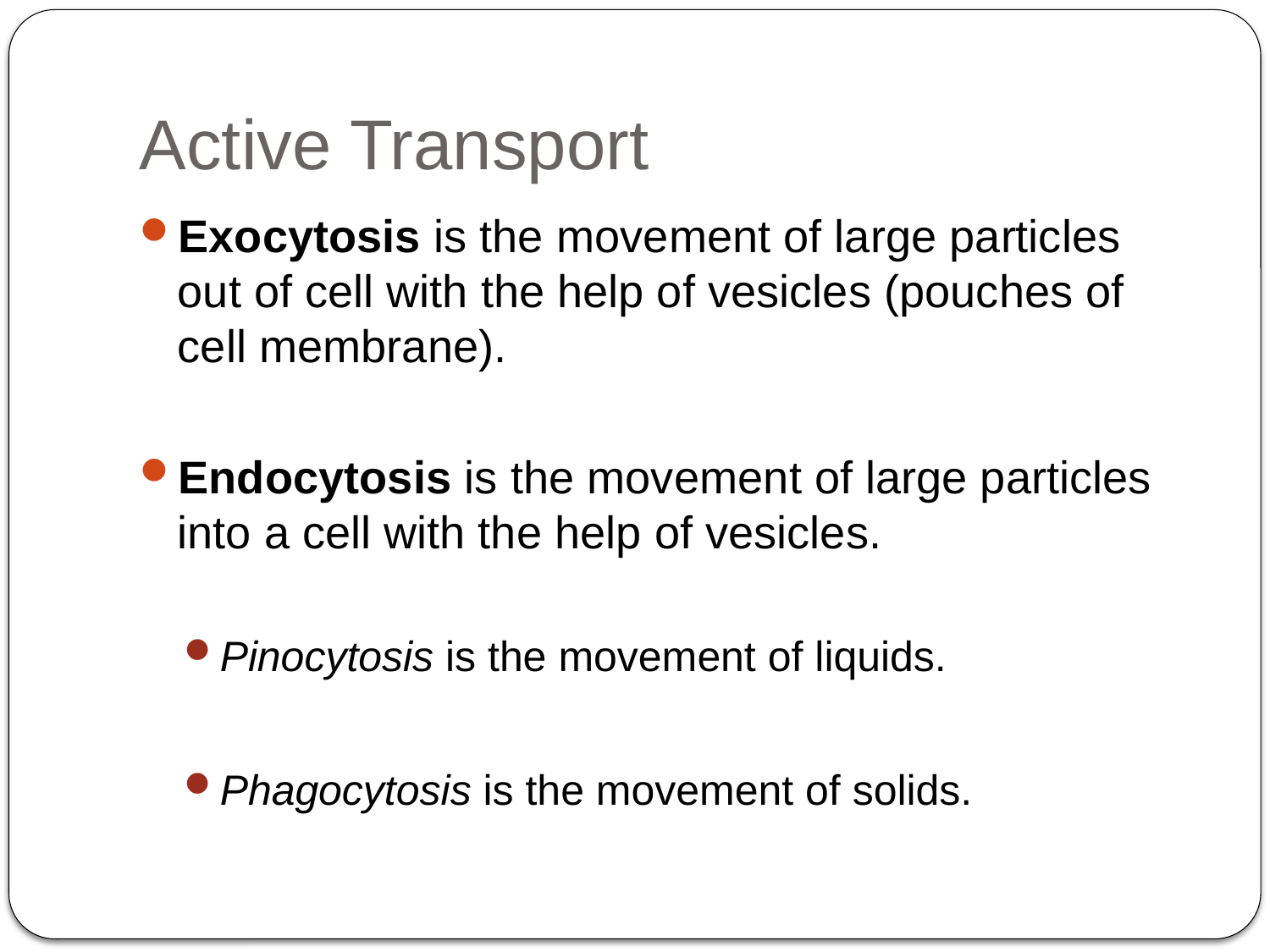

# Active Transport
Exocytosis is the movement of large particles out of cell with the help of vesicles (pouches of cell membrane).

Endocytosis is the movement of large particles into a cell with the help of vesicles.

Pinocytosis is the movement of liquids.

Phagocytosis is the movement of solids.